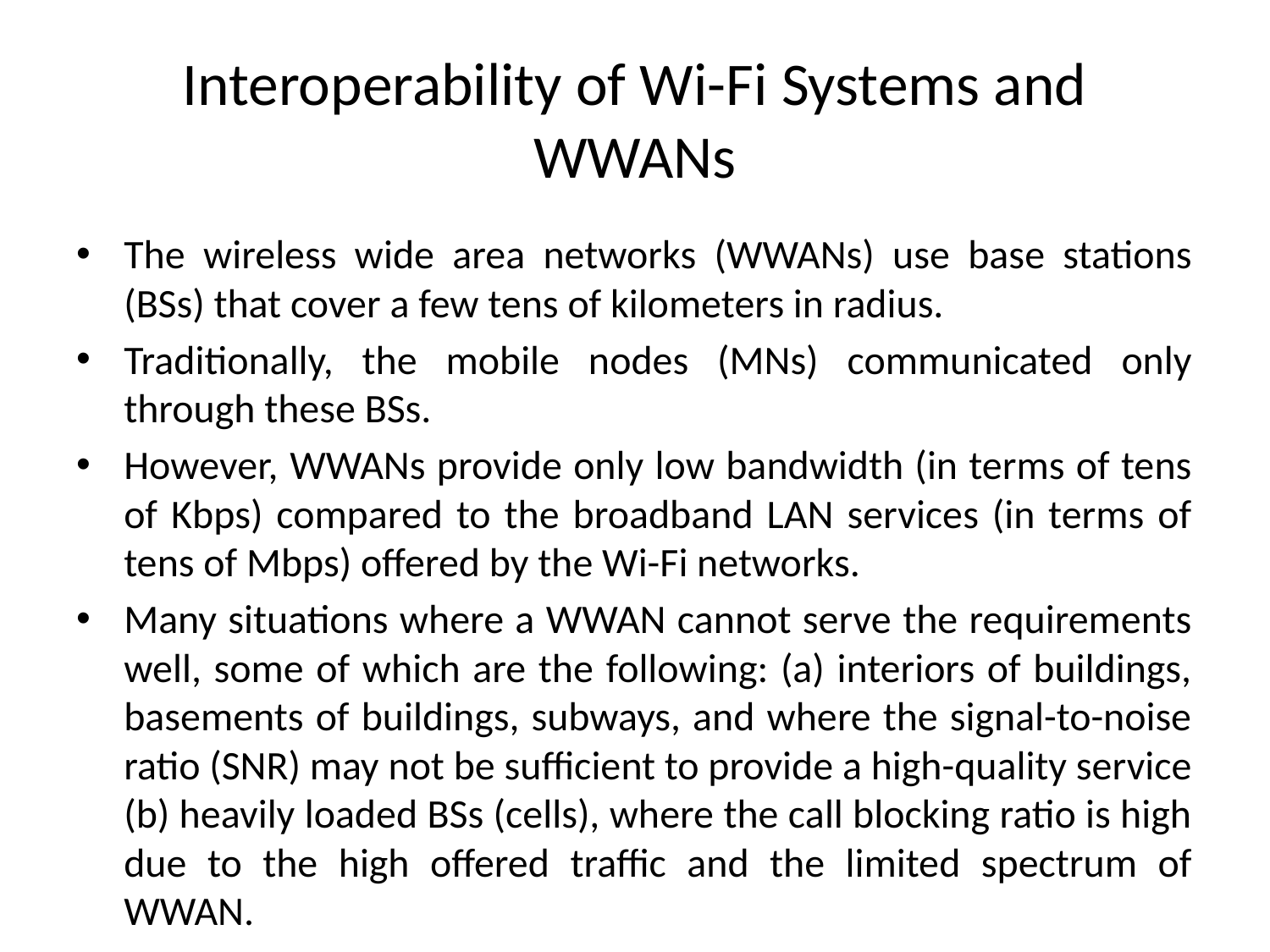

# Interoperability of Wi-Fi Systems and WWANs
The wireless wide area networks (WWANs) use base stations (BSs) that cover a few tens of kilometers in radius.
Traditionally, the mobile nodes (MNs) communicated only through these BSs.
However, WWANs provide only low bandwidth (in terms of tens of Kbps) compared to the broadband LAN services (in terms of tens of Mbps) offered by the Wi-Fi networks.
Many situations where a WWAN cannot serve the requirements well, some of which are the following: (a) interiors of buildings, basements of buildings, subways, and where the signal-to-noise ratio (SNR) may not be sufficient to provide a high-quality service (b) heavily loaded BSs (cells), where the call blocking ratio is high due to the high offered traffic and the limited spectrum of WWAN.